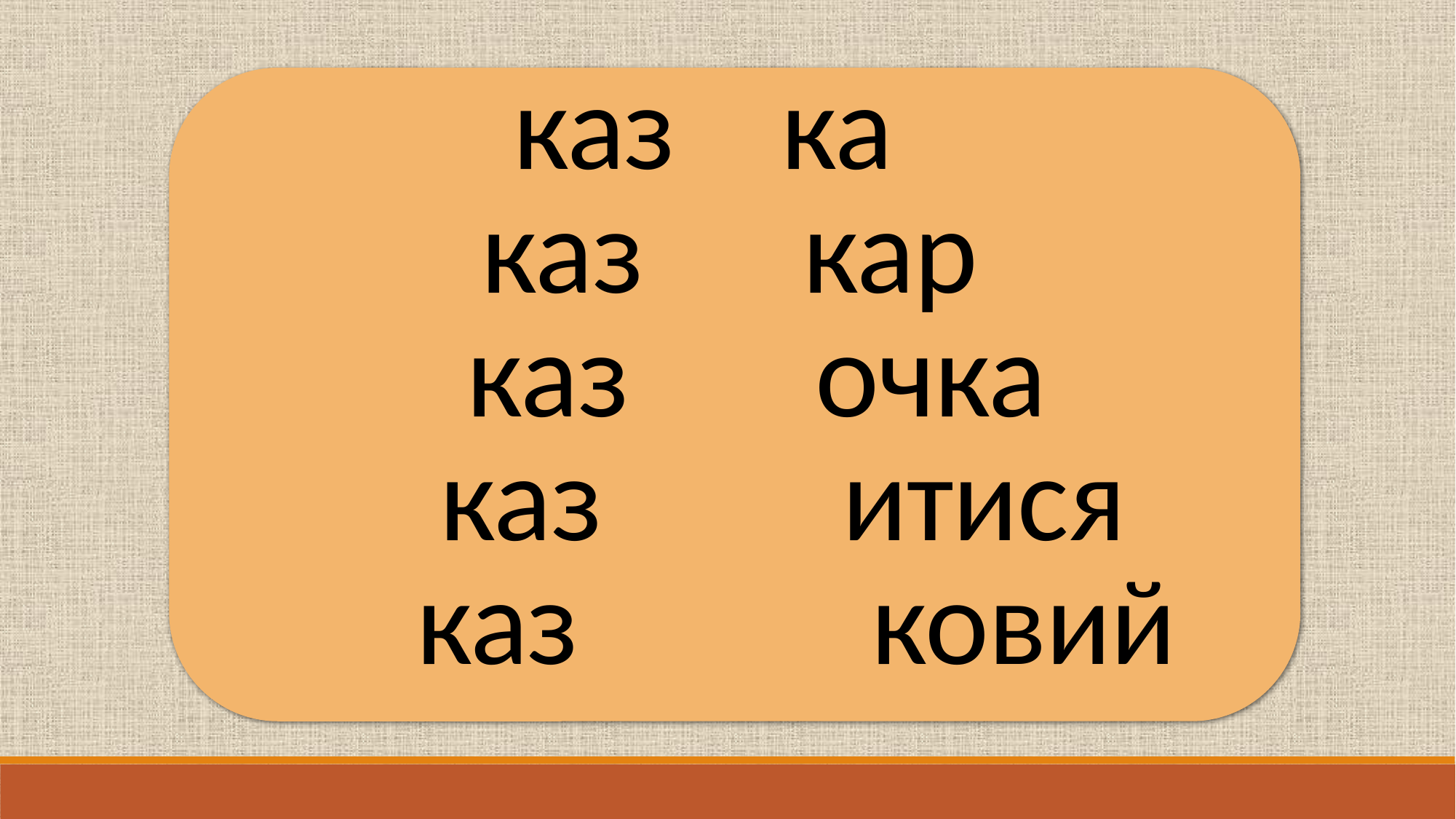

каз    ка
  каз      кар
    каз       очка
      каз         итися
       каз           ковий